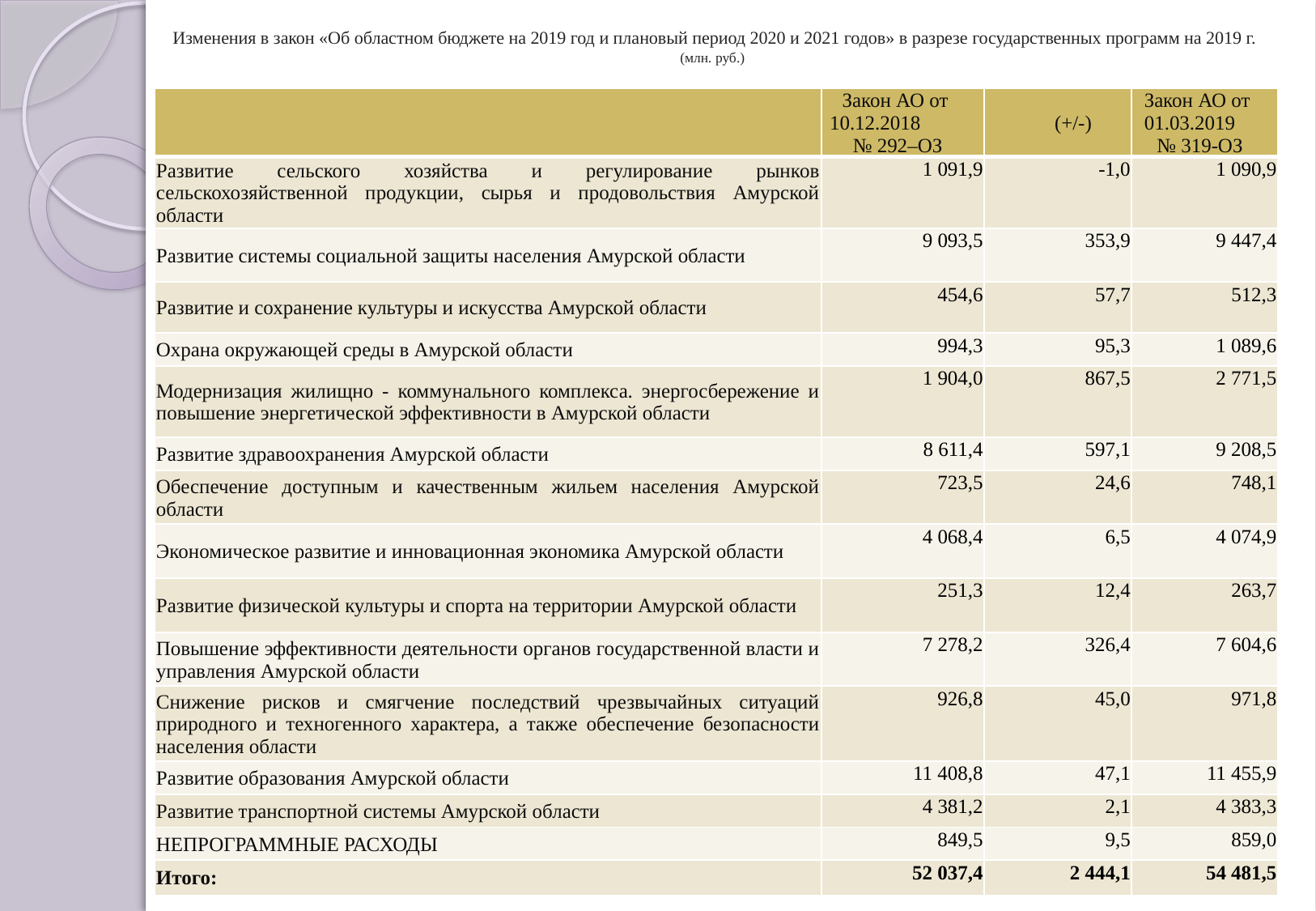

# Изменения в закон «Об областном бюджете на 2019 год и плановый период 2020 и 2021 годов» в разрезе государственных программ на 2019 г.  (млн. руб.)
|  | Закон АО от 10.12.2018 № 292–ОЗ | (+/-) | Закон АО от 01.03.2019 № 319-ОЗ |
| --- | --- | --- | --- |
| Развитие сельского хозяйства и регулирование рынков сельскохозяйственной продукции, сырья и продовольствия Амурской области | 1 091,9 | -1,0 | 1 090,9 |
| Развитие системы социальной защиты населения Амурской области | 9 093,5 | 353,9 | 9 447,4 |
| Развитие и сохранение культуры и искусства Амурской области | 454,6 | 57,7 | 512,3 |
| Охрана окружающей среды в Амурской области | 994,3 | 95,3 | 1 089,6 |
| Модернизация жилищно - коммунального комплекса. энергосбережение и повышение энергетической эффективности в Амурской области | 1 904,0 | 867,5 | 2 771,5 |
| Развитие здравоохранения Амурской области | 8 611,4 | 597,1 | 9 208,5 |
| Обеспечение доступным и качественным жильем населения Амурской области | 723,5 | 24,6 | 748,1 |
| Экономическое развитие и инновационная экономика Амурской области | 4 068,4 | 6,5 | 4 074,9 |
| Развитие физической культуры и спорта на территории Амурской области | 251,3 | 12,4 | 263,7 |
| Повышение эффективности деятельности органов государственной власти и управления Амурской области | 7 278,2 | 326,4 | 7 604,6 |
| Снижение рисков и смягчение последствий чрезвычайных ситуаций природного и техногенного характера, а также обеспечение безопасности населения области | 926,8 | 45,0 | 971,8 |
| Развитие образования Амурской области | 11 408,8 | 47,1 | 11 455,9 |
| Развитие транспортной системы Амурской области | 4 381,2 | 2,1 | 4 383,3 |
| НЕПРОГРАММНЫЕ РАСХОДЫ | 849,5 | 9,5 | 859,0 |
| Итого: | 52 037,4 | 2 444,1 | 54 481,5 |
5